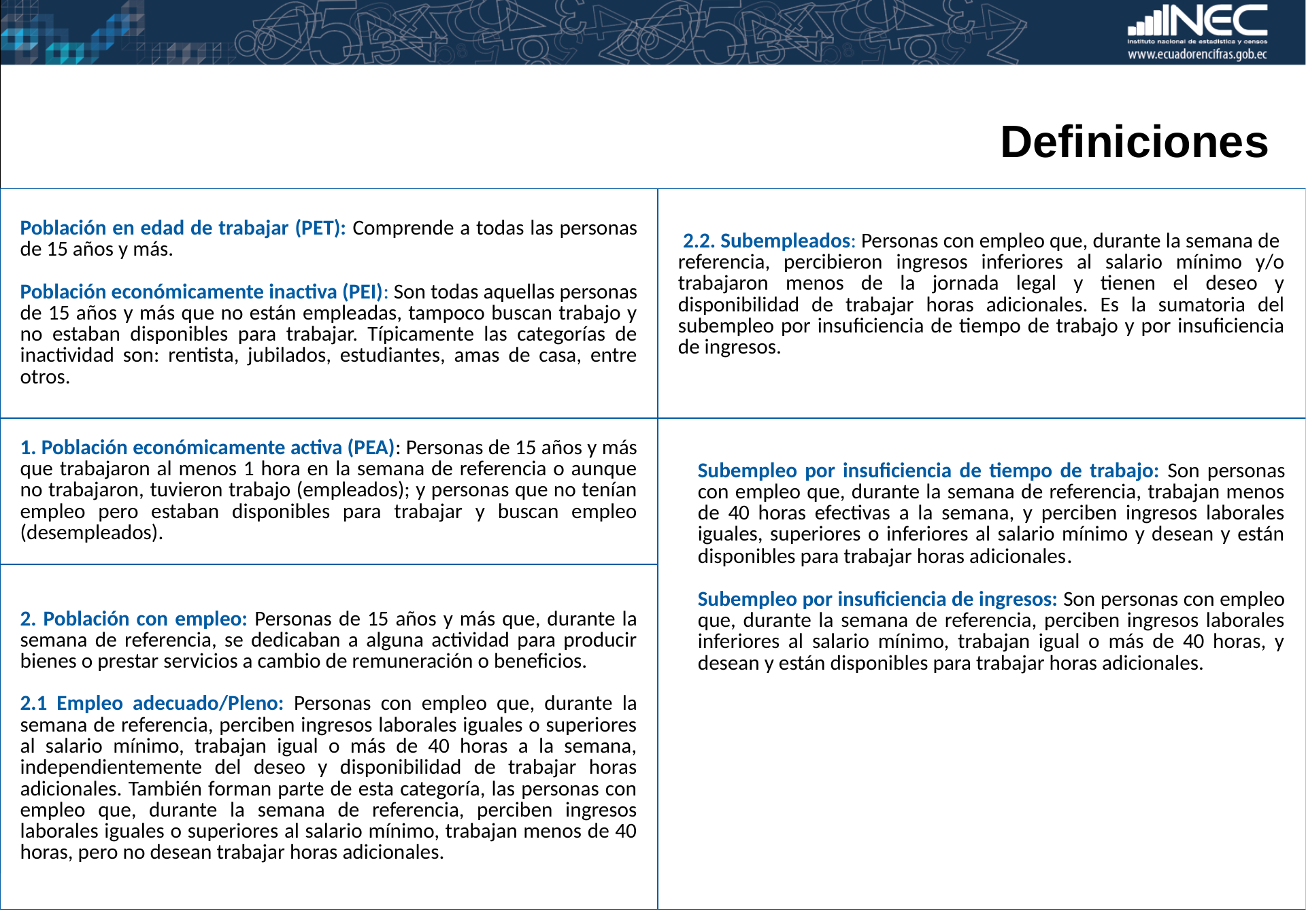

Definiciones
| Población en edad de trabajar (PET): Comprende a todas las personas de 15 años y más. Población económicamente inactiva (PEI): Son todas aquellas personas de 15 años y más que no están empleadas, tampoco buscan trabajo y no estaban disponibles para trabajar. Típicamente las categorías de inactividad son: rentista, jubilados, estudiantes, amas de casa, entre otros. | 2.2. Subempleados: Personas con empleo que, durante la semana de referencia, percibieron ingresos inferiores al salario mínimo y/o trabajaron menos de la jornada legal y tienen el deseo y disponibilidad de trabajar horas adicionales. Es la sumatoria del subempleo por insuficiencia de tiempo de trabajo y por insuficiencia de ingresos. |
| --- | --- |
| 1. Población económicamente activa (PEA): Personas de 15 años y más que trabajaron al menos 1 hora en la semana de referencia o aunque no trabajaron, tuvieron trabajo (empleados); y personas que no tenían empleo pero estaban disponibles para trabajar y buscan empleo (desempleados). | Subempleo por insuficiencia de tiempo de trabajo: Son personas con empleo que, durante la semana de referencia, trabajan menos de 40 horas efectivas a la semana, y perciben ingresos laborales iguales, superiores o inferiores al salario mínimo y desean y están disponibles para trabajar horas adicionales. Subempleo por insuficiencia de ingresos: Son personas con empleo que, durante la semana de referencia, perciben ingresos laborales inferiores al salario mínimo, trabajan igual o más de 40 horas, y desean y están disponibles para trabajar horas adicionales. |
| 2. Población con empleo: Personas de 15 años y más que, durante la semana de referencia, se dedicaban a alguna actividad para producir bienes o prestar servicios a cambio de remuneración o beneficios. 2.1 Empleo adecuado/Pleno: Personas con empleo que, durante la semana de referencia, perciben ingresos laborales iguales o superiores al salario mínimo, trabajan igual o más de 40 horas a la semana, independientemente del deseo y disponibilidad de trabajar horas adicionales. También forman parte de esta categoría, las personas con empleo que, durante la semana de referencia, perciben ingresos laborales iguales o superiores al salario mínimo, trabajan menos de 40 horas, pero no desean trabajar horas adicionales. |  |